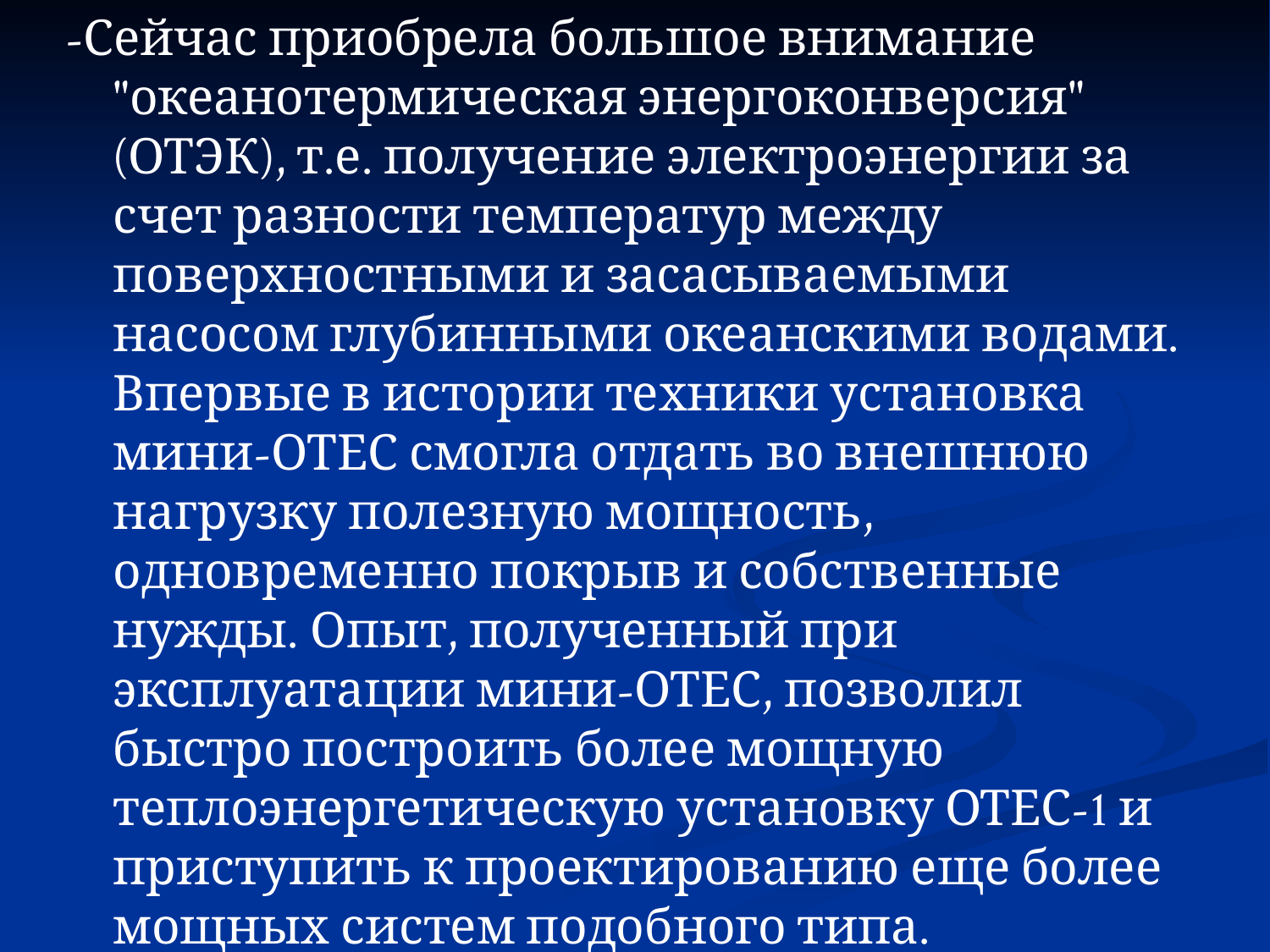

-Сейчас приобрела большое внимание "океанотермическая энергоконверсия" (ОТЭК), т.е. получение электроэнергии за счет разности температур между поверхностными и засасываемыми насосом глубинными океанскими водами. Впервые в истории техники установка мини-ОТЕС смогла отдать во внешнюю нагрузку полезную мощность, одновременно покрыв и собственные нужды. Опыт, полученный при эксплуатации мини-ОТЕС, позволил быстро построить более мощную теплоэнергетическую установку ОТЕС-1 и приступить к проектированию еще более мощных систем подобного типа.